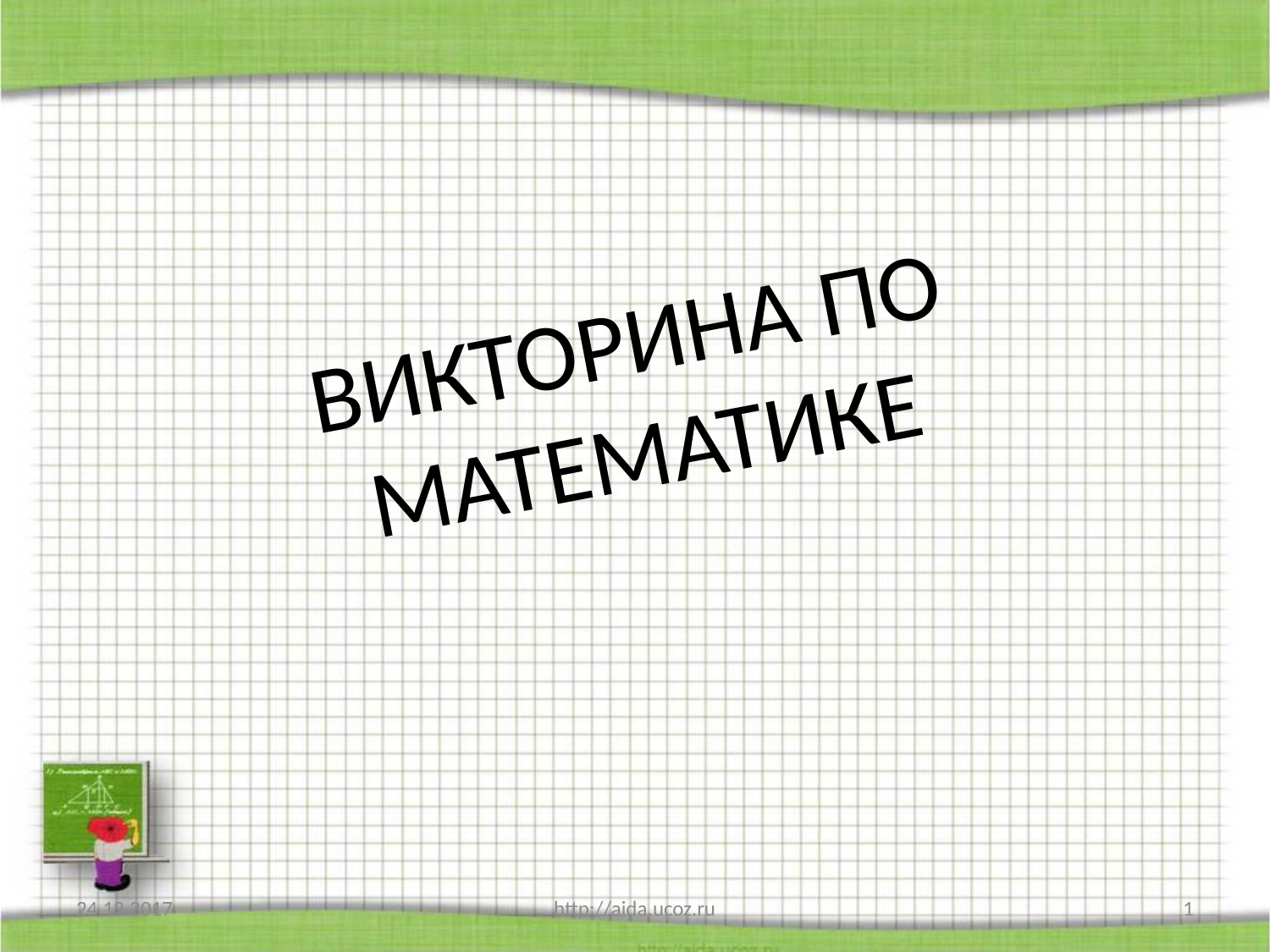

# ВИКТОРИНА ПО МАТЕМАТИКЕ

24.12.2017
http://aida.ucoz.ru
1